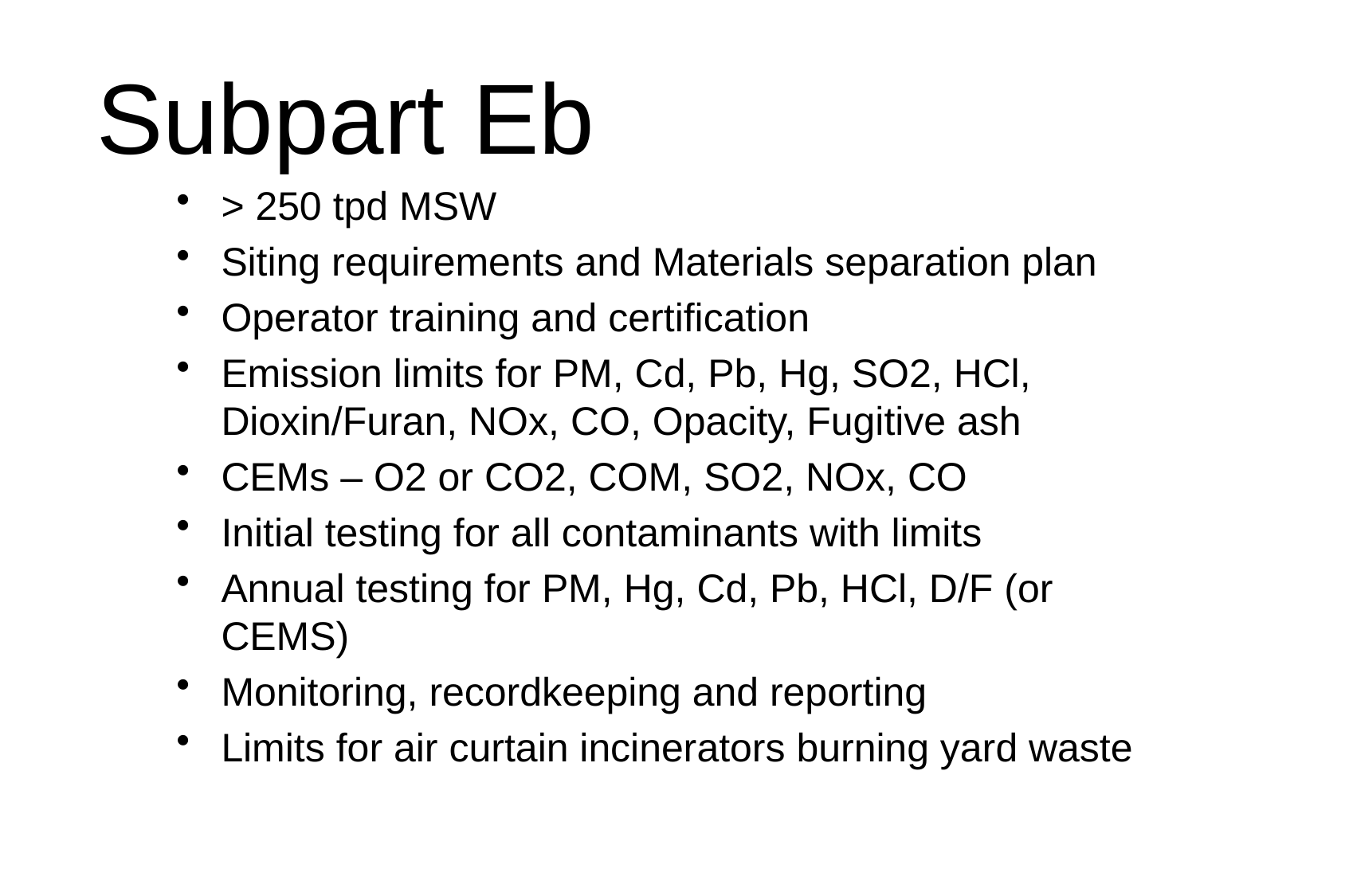

# Subpart Eb
> 250 tpd MSW
Siting requirements and Materials separation plan
Operator training and certification
Emission limits for PM, Cd, Pb, Hg, SO2, HCl, Dioxin/Furan, NOx, CO, Opacity, Fugitive ash
CEMs – O2 or CO2, COM, SO2, NOx, CO
Initial testing for all contaminants with limits
Annual testing for PM, Hg, Cd, Pb, HCl, D/F (or CEMS)
Monitoring, recordkeeping and reporting
Limits for air curtain incinerators burning yard waste